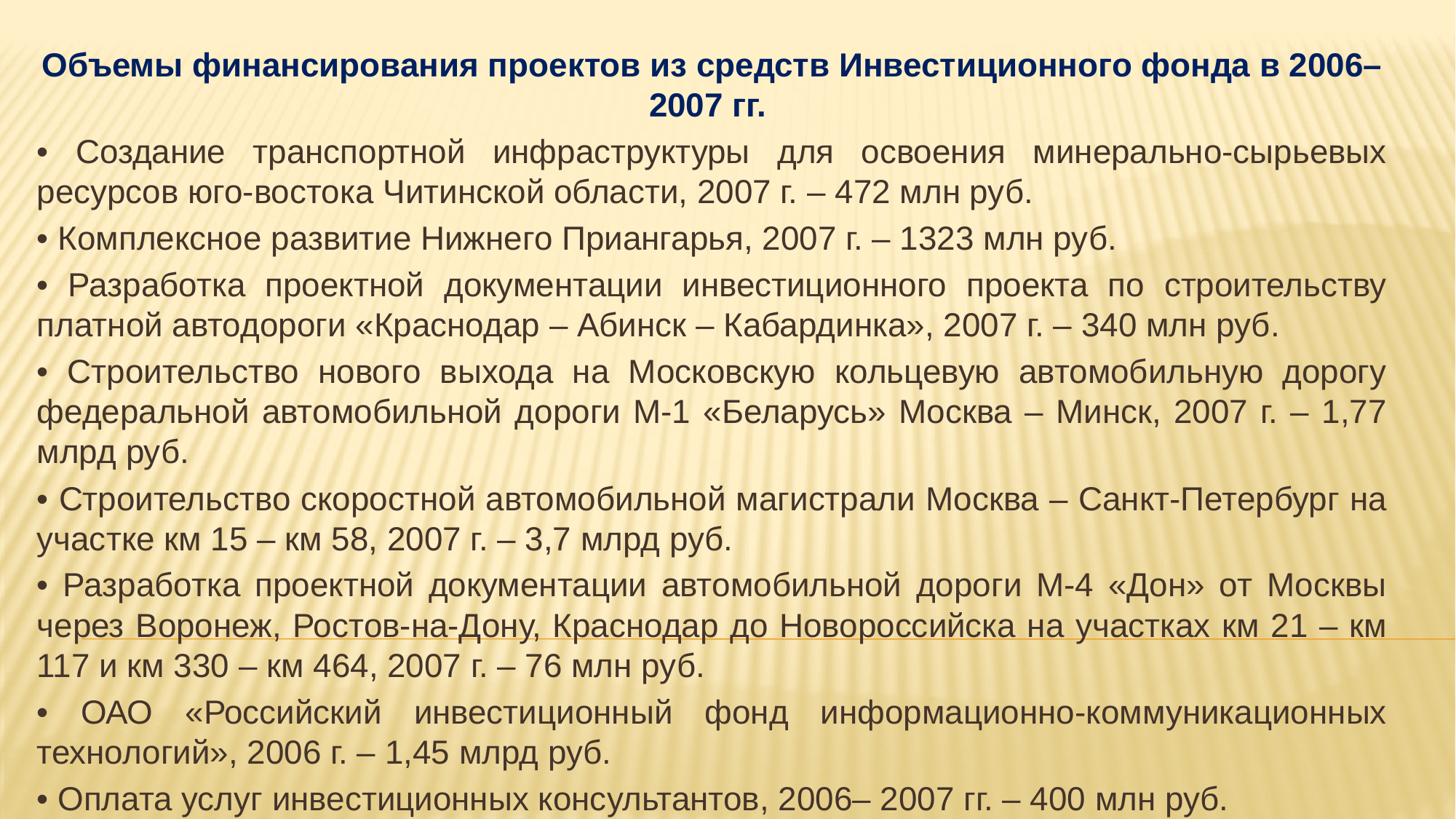

Объемы финансирования проектов из средств Инвестиционного фонда в 2006–2007 гг.
• Создание транспортной инфраструктуры для освоения минерально-сырьевых ресурсов юго-востока Читинской области, 2007 г. – 472 млн руб.
• Комплексное развитие Нижнего Приангарья, 2007 г. – 1323 млн руб.
• Разработка проектной документации инвестиционного проекта по строительству платной автодороги «Краснодар – Абинск – Кабардинка», 2007 г. – 340 млн руб.
• Строительство нового выхода на Московскую кольцевую автомобильную дорогу федеральной автомобильной дороги М-1 «Беларусь» Москва – Минск, 2007 г. – 1,77 млрд руб.
• Строительство скоростной автомобильной магистрали Москва – Санкт-Петербург на участке км 15 – км 58, 2007 г. – 3,7 млрд руб.
• Разработка проектной документации автомобильной дороги М-4 «Дон» от Москвы через Воронеж, Ростов-на-Дону, Краснодар до Новороссийска на участках км 21 – км 117 и км 330 – км 464, 2007 г. – 76 млн руб.
• ОАО «Российский инвестиционный фонд информационно-коммуникационных технологий», 2006 г. – 1,45 млрд руб.
• Оплата услуг инвестиционных консультантов, 2006– 2007 гг. – 400 млн руб.